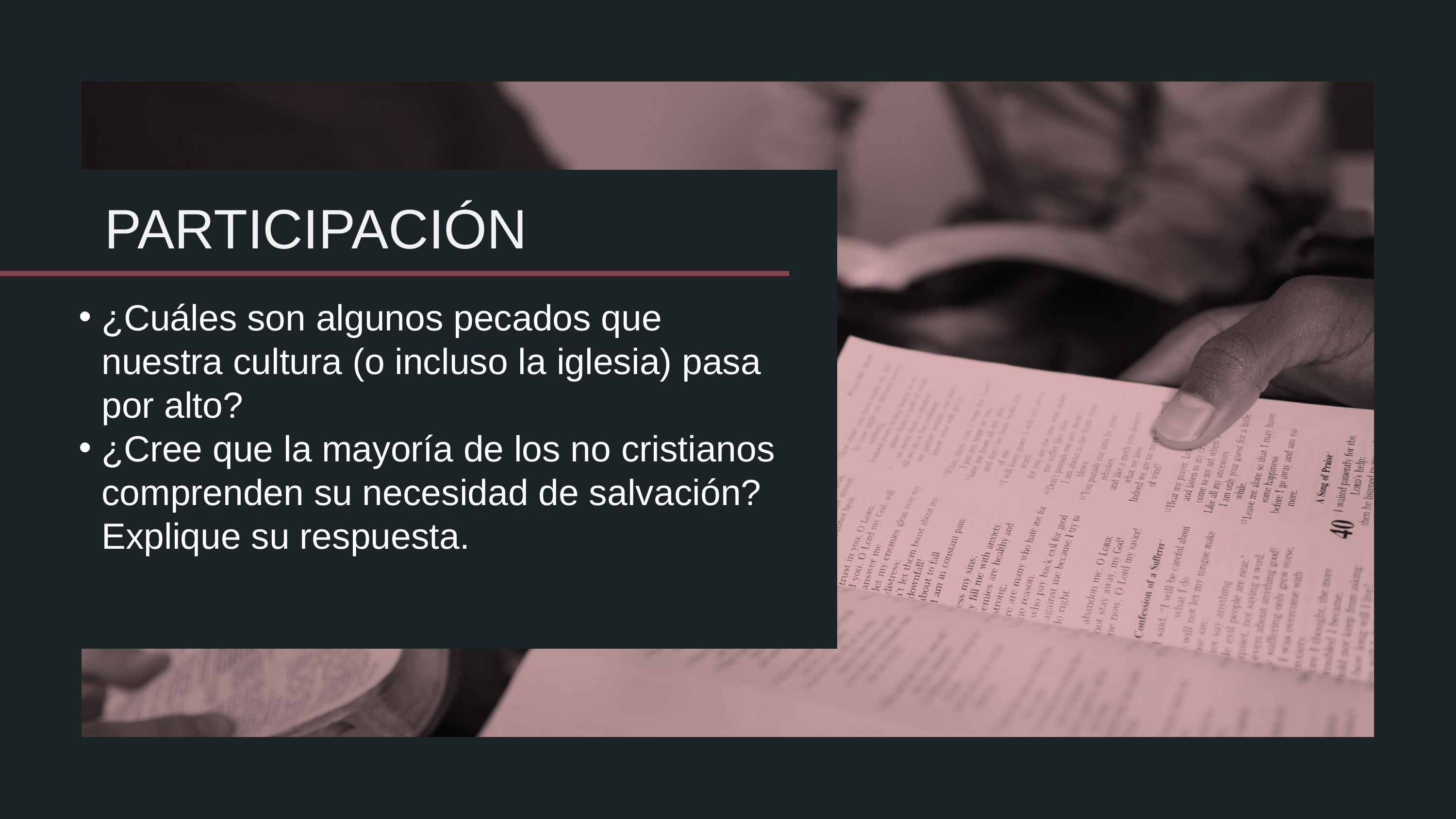

¿Cuáles son algunos pecados que nuestra cultura (o incluso la iglesia) pasa por alto?
¿Cree que la mayoría de los no cristianos comprenden su necesidad de salvación? Explique su respuesta.